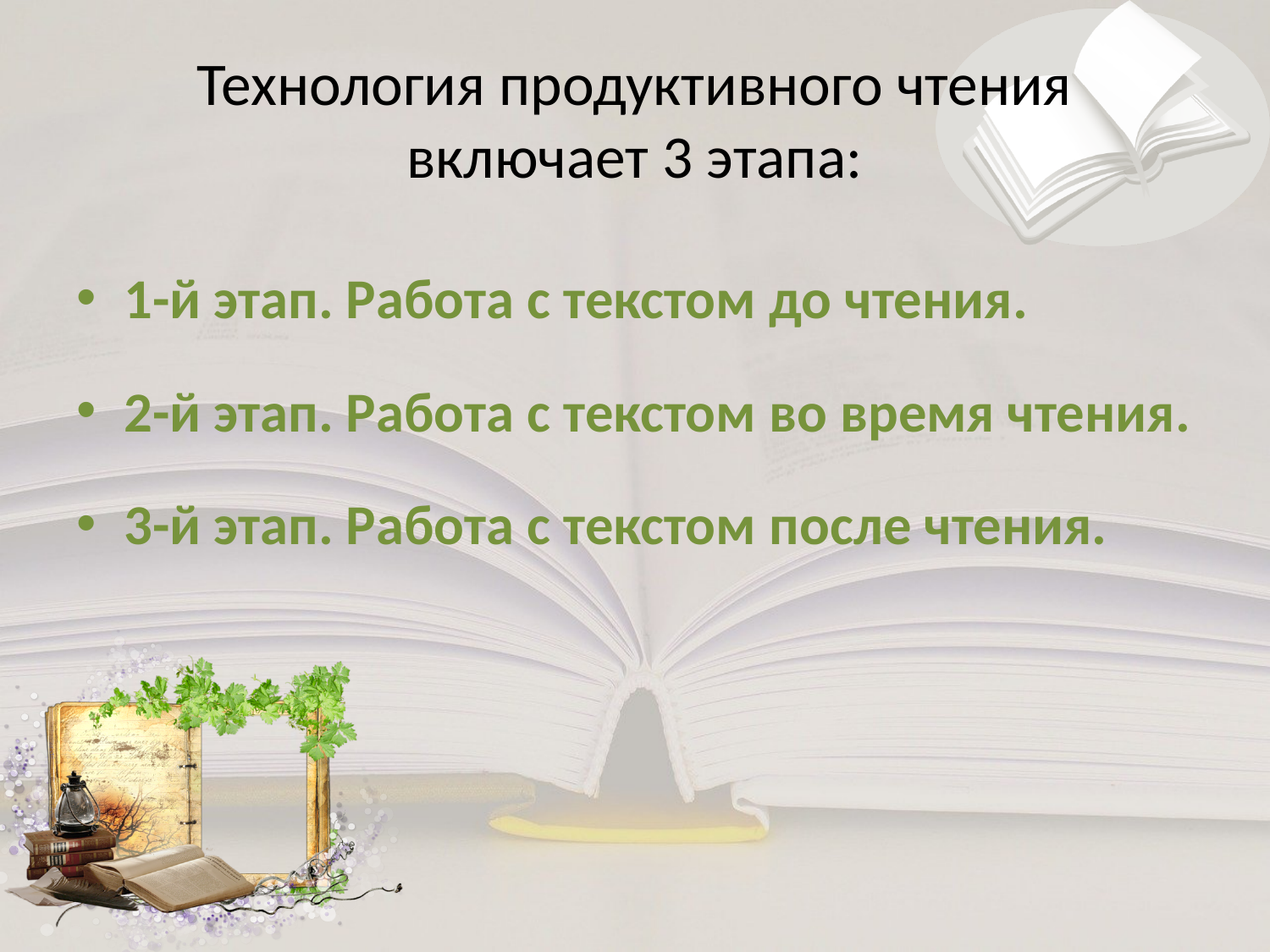

# Технология продуктивного чтения включает 3 этапа:
1-й этап. Работа с текстом до чтения.
2-й этап. Работа с текстом во время чтения.
3-й этап. Работа с текстом после чтения.